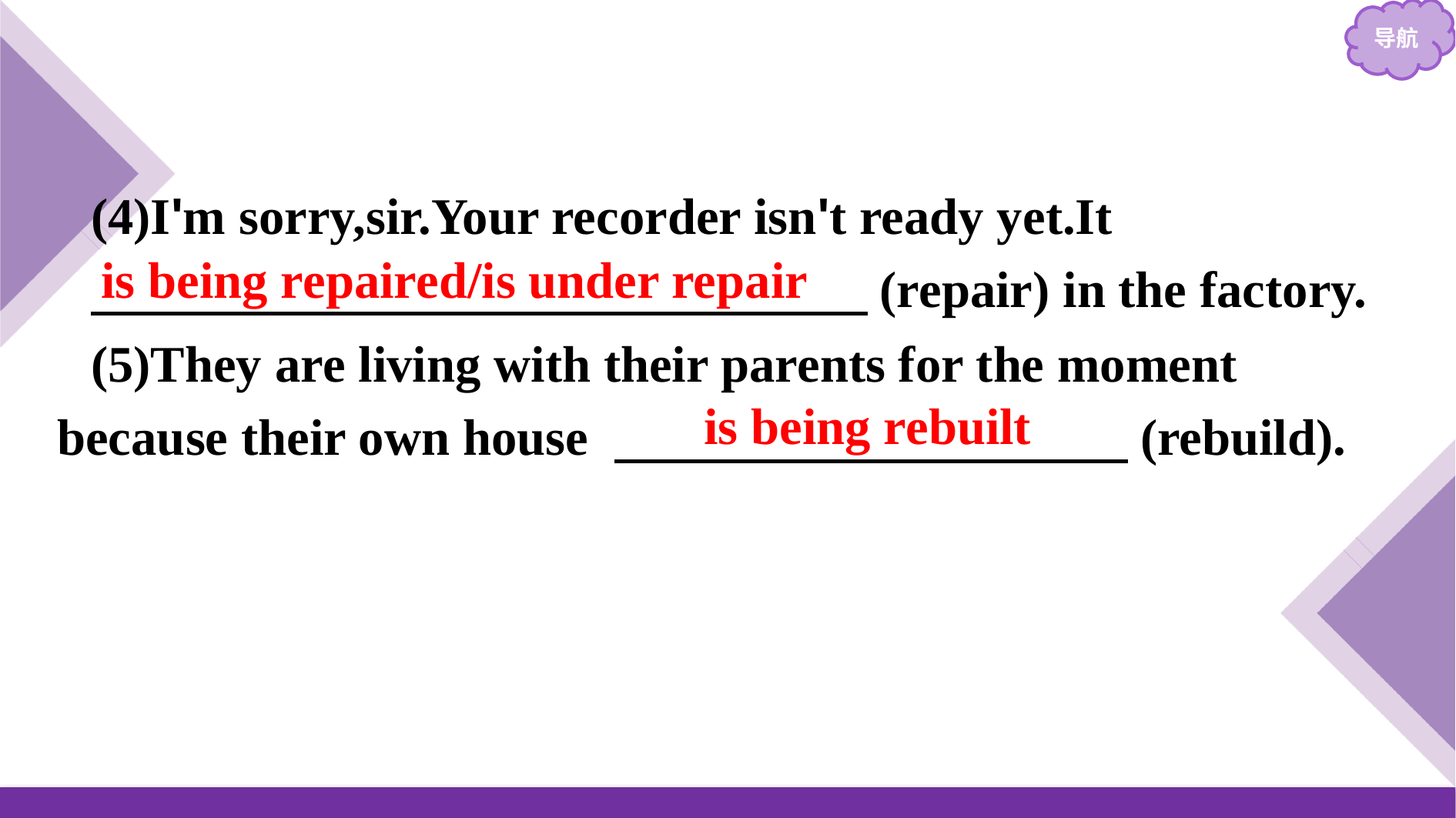

(4)I'm sorry,sir.Your recorder isn't ready yet.It
　　　　　                  　　　　　　(repair) in the factory.
(5)They are living with their parents for the moment because their own house 　　　　　　　　　　(rebuild).
is being repaired/is under repair
is being rebuilt